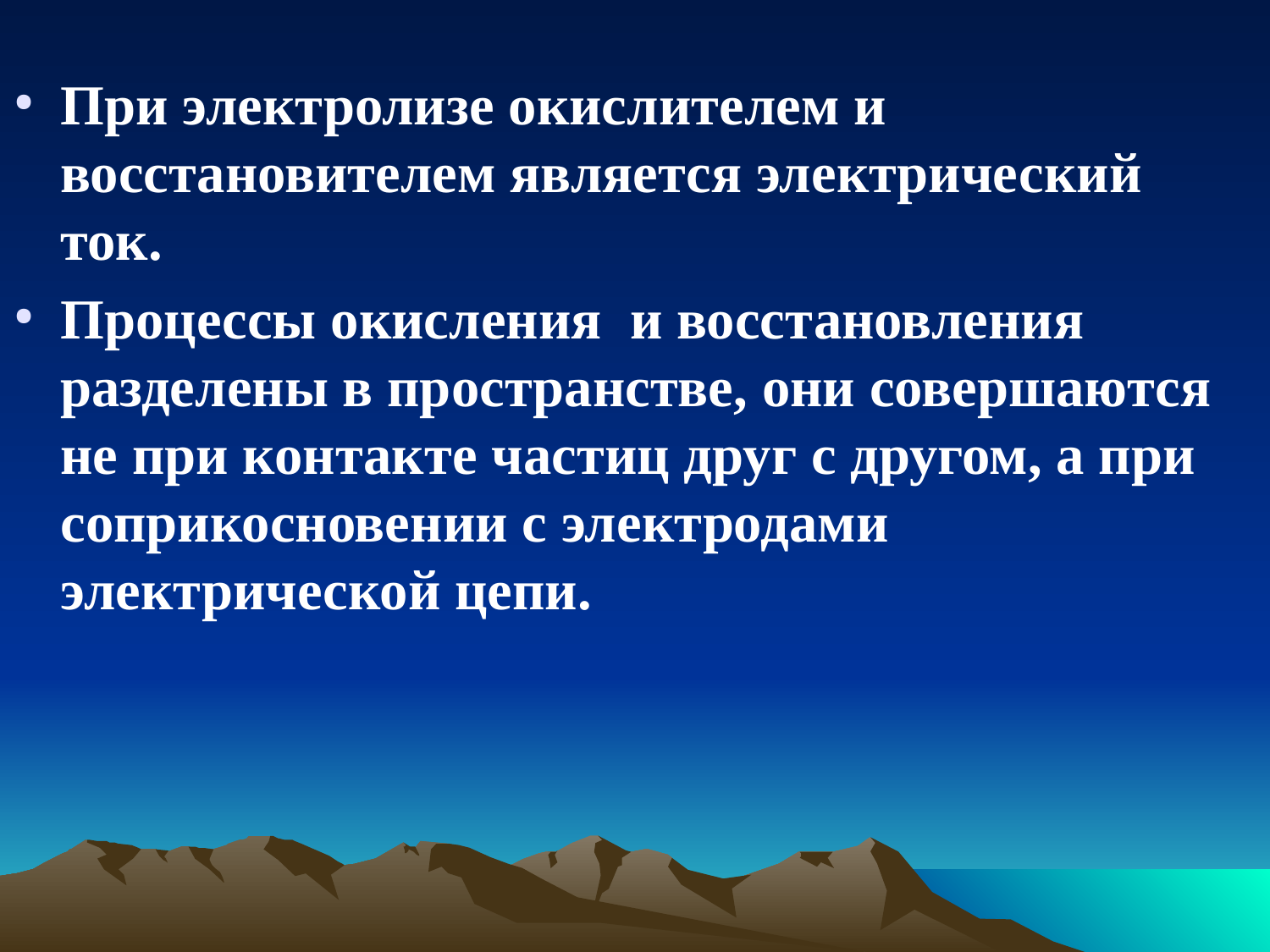

При электролизе окислителем и восстановителем является электрический ток.
Процессы окисления  и восстановления разделены в пространстве, они совершаются не при контакте частиц друг с другом, а при соприкосновении с электродами электрической цепи.